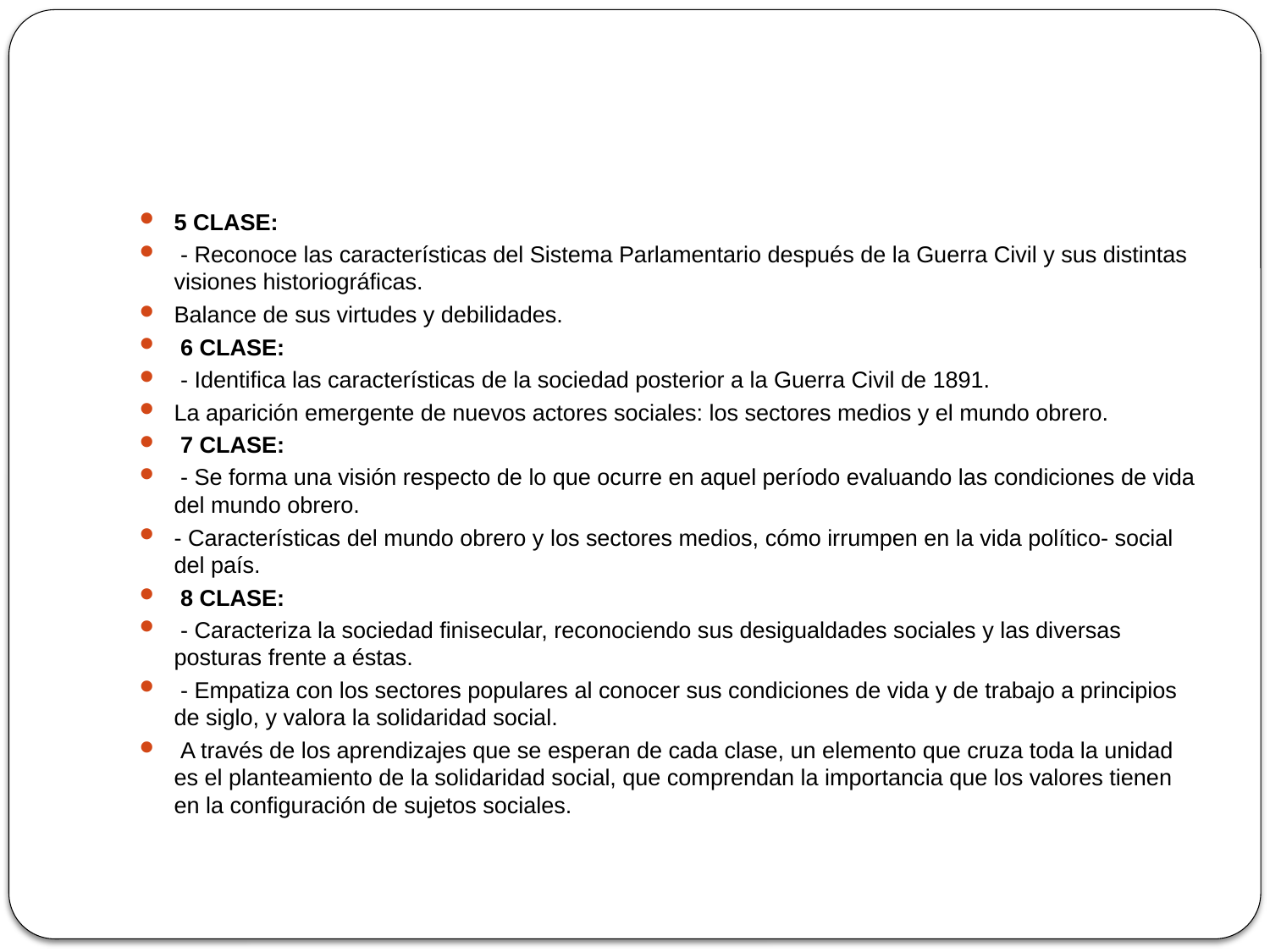

#
5 CLASE:
 - Reconoce las características del Sistema Parlamentario después de la Guerra Civil y sus distintas visiones historiográficas.
Balance de sus virtudes y debilidades.
 6 CLASE:
 - Identifica las características de la sociedad posterior a la Guerra Civil de 1891.
La aparición emergente de nuevos actores sociales: los sectores medios y el mundo obrero.
 7 CLASE:
 - Se forma una visión respecto de lo que ocurre en aquel período evaluando las condiciones de vida del mundo obrero.
- Características del mundo obrero y los sectores medios, cómo irrumpen en la vida político- social del país.
 8 CLASE:
 - Caracteriza la sociedad finisecular, reconociendo sus desigualdades sociales y las diversas posturas frente a éstas.
 - Empatiza con los sectores populares al conocer sus condiciones de vida y de trabajo a principios de siglo, y valora la solidaridad social.
 A través de los aprendizajes que se esperan de cada clase, un elemento que cruza toda la unidad es el planteamiento de la solidaridad social, que comprendan la importancia que los valores tienen en la configuración de sujetos sociales.